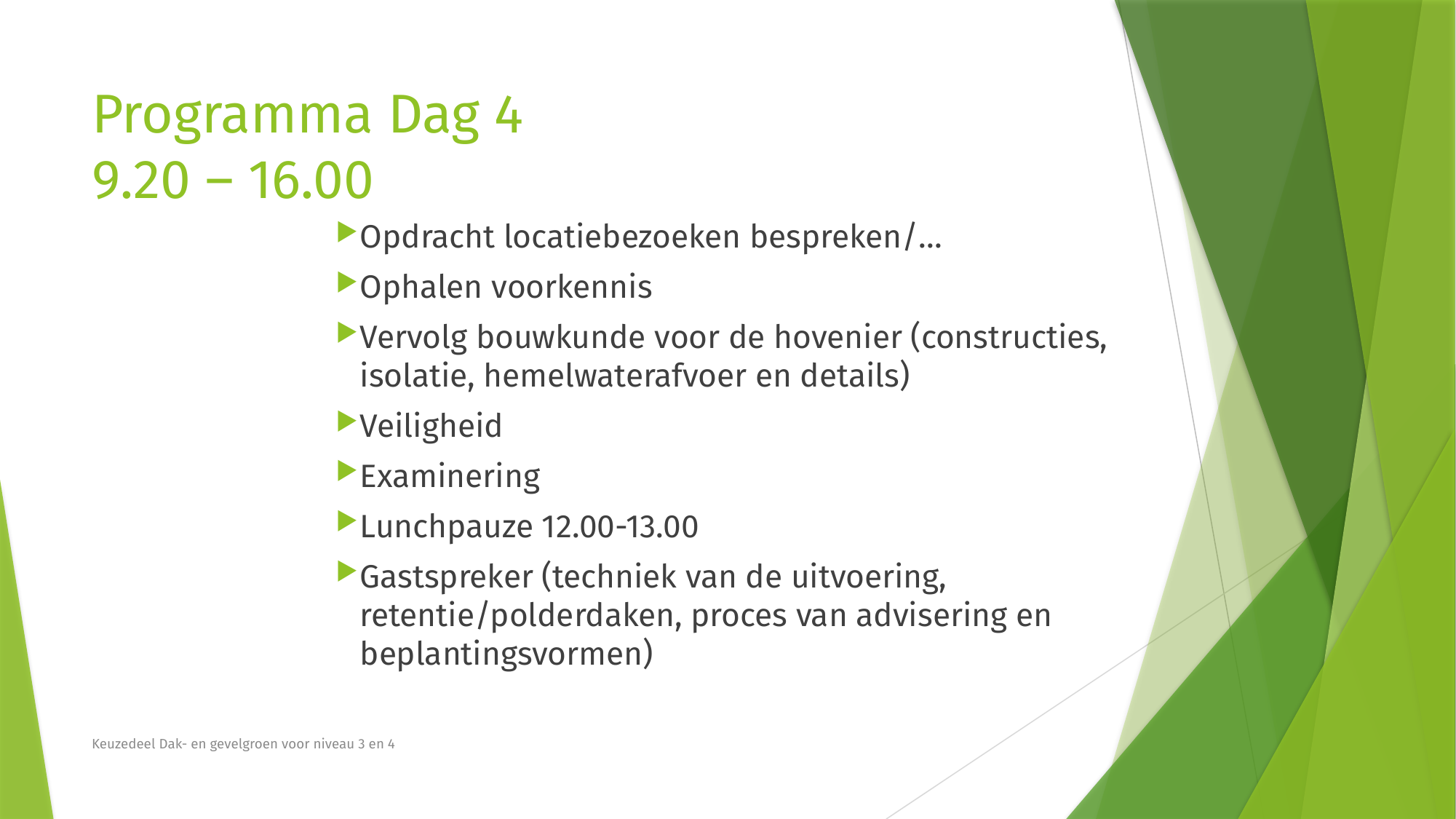

# Programma Dag 4 9.20 – 16.00
Opdracht locatiebezoeken bespreken/…
Ophalen voorkennis
Vervolg bouwkunde voor de hovenier (constructies, isolatie, hemelwaterafvoer en details)
Veiligheid
Examinering
Lunchpauze 12.00-13.00
Gastspreker (techniek van de uitvoering, retentie/polderdaken, proces van advisering en beplantingsvormen)

Keuzedeel Dak- en gevelgroen voor niveau 3 en 4